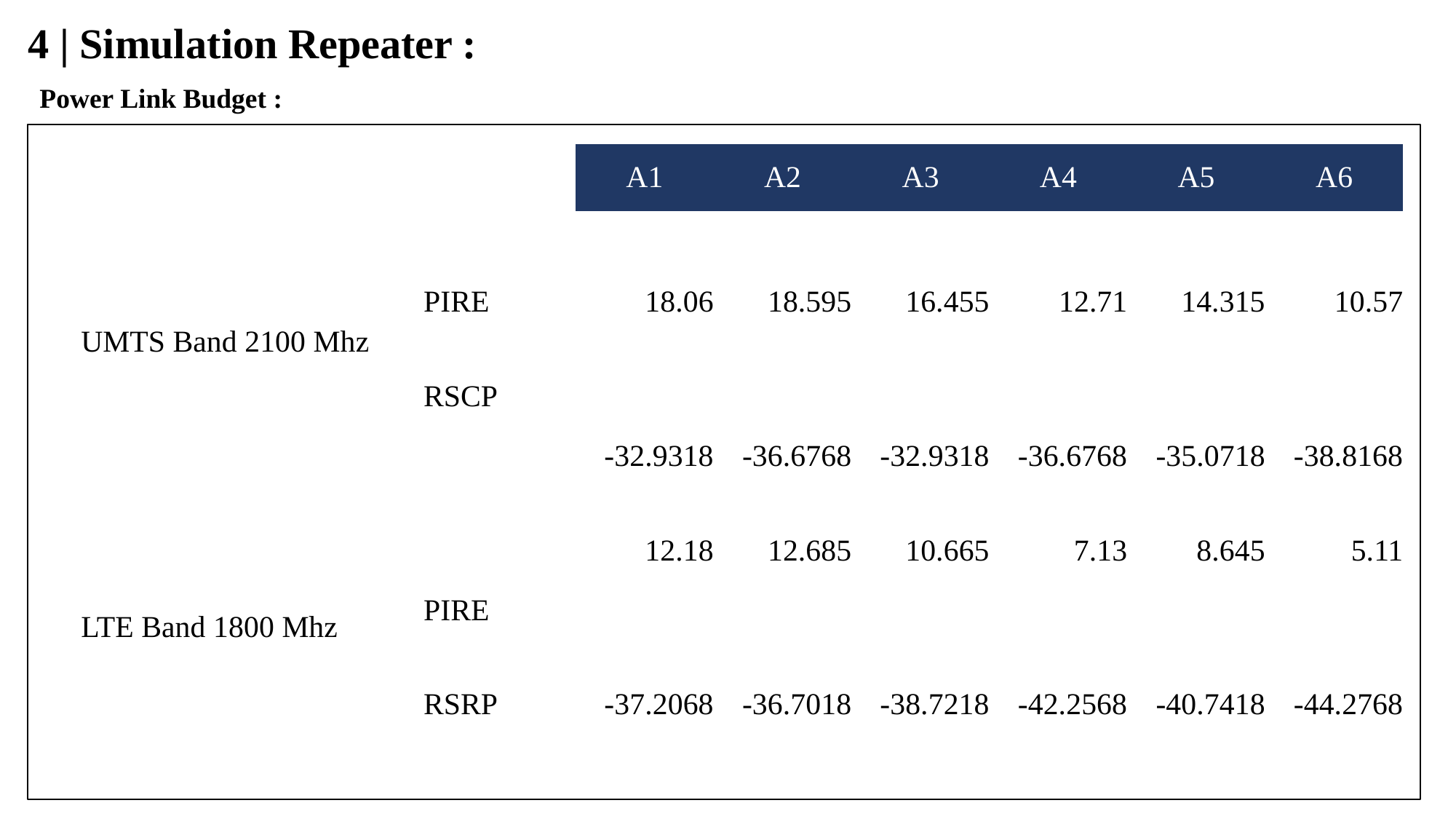

4 | Simulation Repeater :
Power Link Budget :

|  |  | A1 | A2 | A3 | A4 | A5 | A6 |
| --- | --- | --- | --- | --- | --- | --- | --- |
| UMTS Band 2100 Mhz | PIRE | 18.06 | 18.595 | 16.455 | 12.71 | 14.315 | 10.57 |
|  | RSCP | -32.9318 | -36.6768 | -32.9318 | -36.6768 | -35.0718 | -38.8168 |
| LTE Band 1800 Mhz | PIRE | 12.18 | 12.685 | 10.665 | 7.13 | 8.645 | 5.11 |
|  | RSRP | -37.2068 | -36.7018 | -38.7218 | -42.2568 | -40.7418 | -44.2768 |